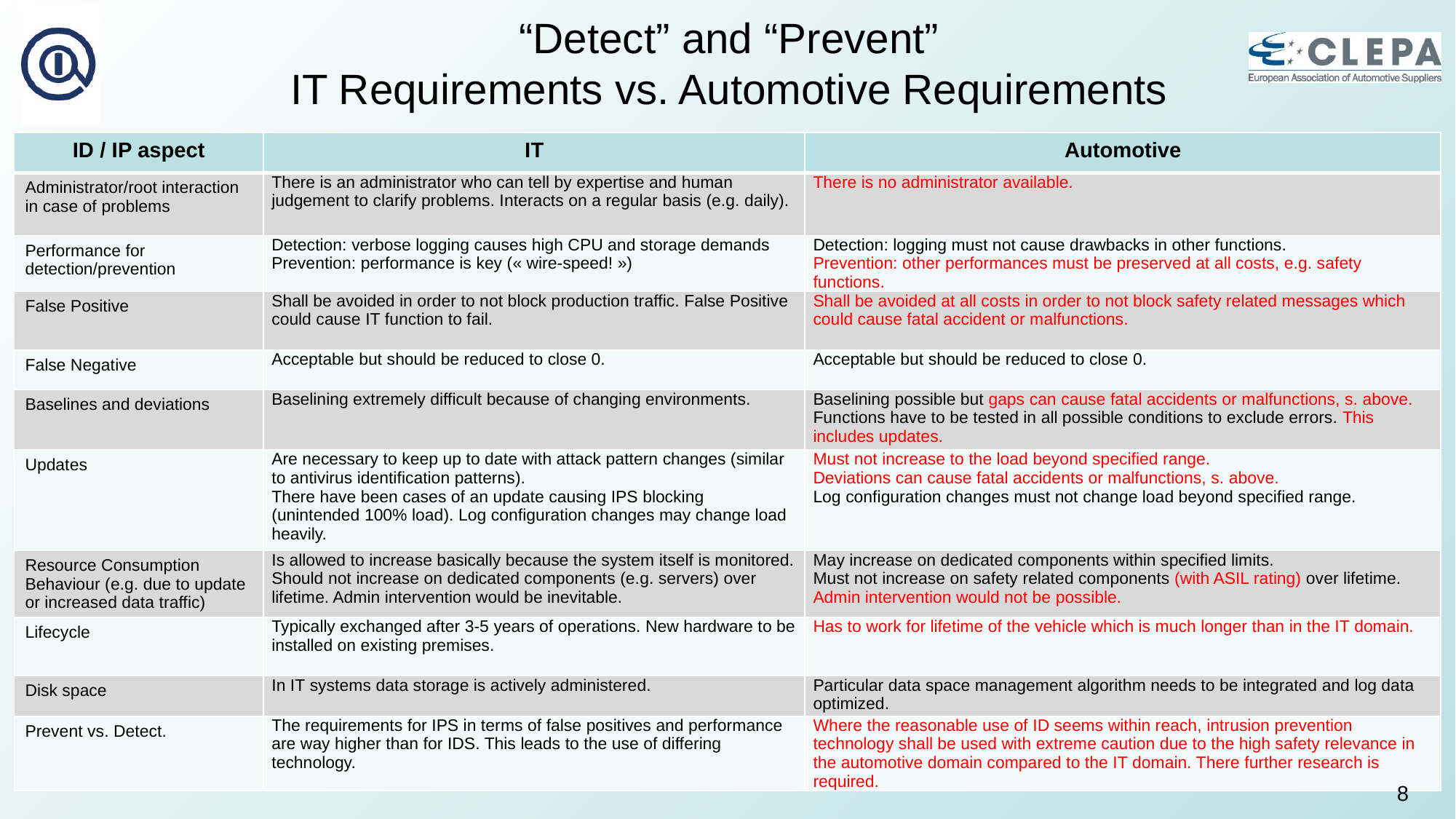

# “Detect” and “Prevent” IT Requirements vs. Automotive Requirements
| ID / IP aspect | IT | Automotive |
| --- | --- | --- |
| Administrator/root interaction in case of problems | There is an administrator who can tell by expertise and human judgement to clarify problems. Interacts on a regular basis (e.g. daily). | There is no administrator available. |
| Performance for detection/prevention | Detection: verbose logging causes high CPU and storage demands Prevention: performance is key (« wire-speed! ») | Detection: logging must not cause drawbacks in other functions. Prevention: other performances must be preserved at all costs, e.g. safety functions. |
| False Positive | Shall be avoided in order to not block production traffic. False Positive could cause IT function to fail. | Shall be avoided at all costs in order to not block safety related messages which could cause fatal accident or malfunctions. |
| False Negative | Acceptable but should be reduced to close 0. | Acceptable but should be reduced to close 0. |
| Baselines and deviations | Baselining extremely difficult because of changing environments. | Baselining possible but gaps can cause fatal accidents or malfunctions, s. above. Functions have to be tested in all possible conditions to exclude errors. This includes updates. |
| Updates | Are necessary to keep up to date with attack pattern changes (similar to antivirus identification patterns). There have been cases of an update causing IPS blocking (unintended 100% load). Log configuration changes may change load heavily. | Must not increase to the load beyond specified range. Deviations can cause fatal accidents or malfunctions, s. above. Log configuration changes must not change load beyond specified range. |
| Resource Consumption Behaviour (e.g. due to update or increased data traffic) | Is allowed to increase basically because the system itself is monitored. Should not increase on dedicated components (e.g. servers) over lifetime. Admin intervention would be inevitable. | May increase on dedicated components within specified limits. Must not increase on safety related components (with ASIL rating) over lifetime. Admin intervention would not be possible. |
| Lifecycle | Typically exchanged after 3-5 years of operations. New hardware to be installed on existing premises. | Has to work for lifetime of the vehicle which is much longer than in the IT domain. |
| Disk space | In IT systems data storage is actively administered. | Particular data space management algorithm needs to be integrated and log data optimized. |
| Prevent vs. Detect. | The requirements for IPS in terms of false positives and performance are way higher than for IDS. This leads to the use of differing technology. | Where the reasonable use of ID seems within reach, intrusion prevention technology shall be used with extreme caution due to the high safety relevance in the automotive domain compared to the IT domain. There further research is required. |
8